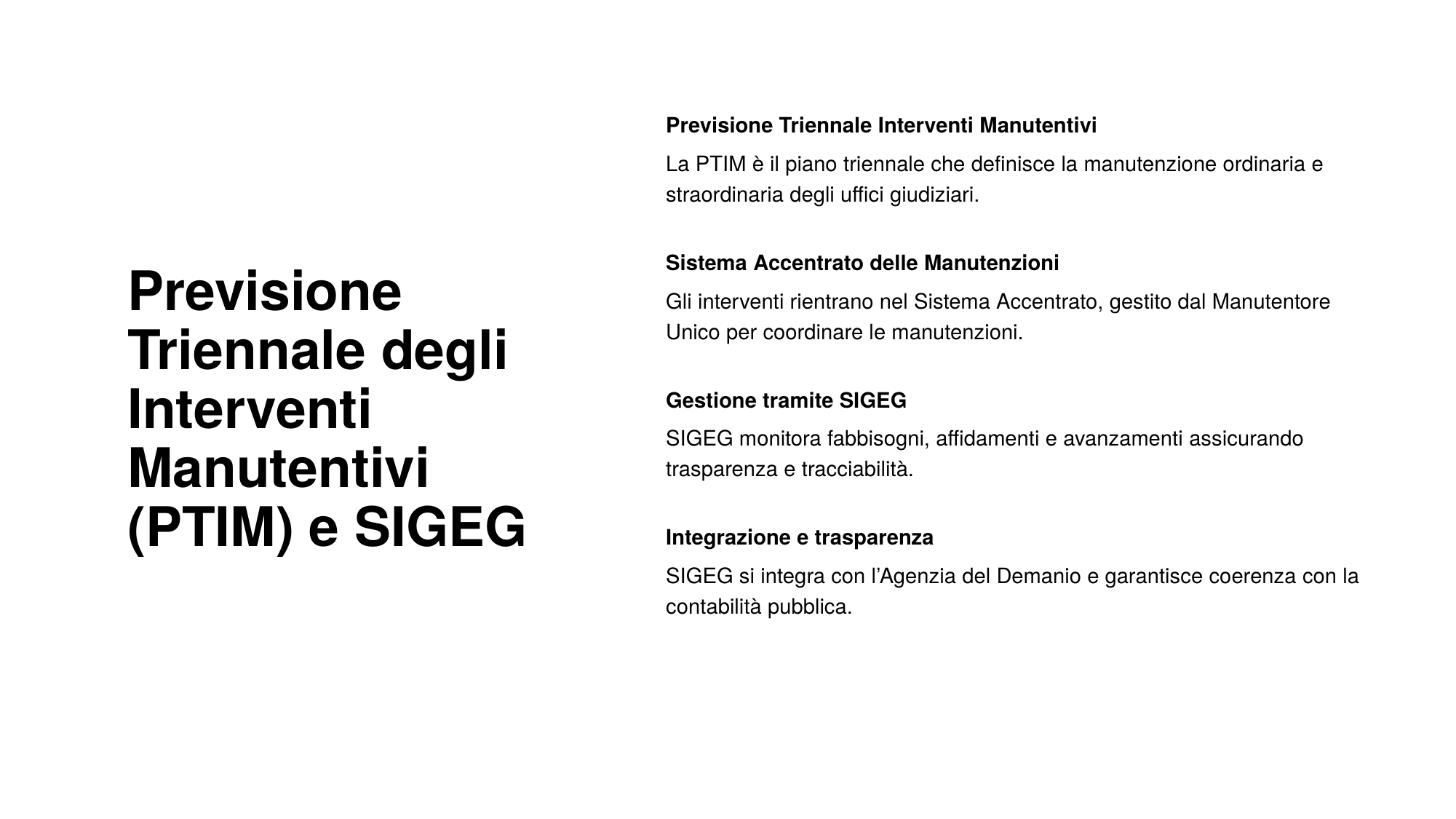

# Previsione Triennale degli Interventi Manutentivi (PTIM) e SIGEG
Previsione Triennale Interventi Manutentivi
La PTIM è il piano triennale che definisce la manutenzione ordinaria e straordinaria degli uffici giudiziari.
Sistema Accentrato delle Manutenzioni
Gli interventi rientrano nel Sistema Accentrato, gestito dal Manutentore Unico per coordinare le manutenzioni.
Gestione tramite SIGEG
SIGEG monitora fabbisogni, affidamenti e avanzamenti assicurando trasparenza e tracciabilità.
Integrazione e trasparenza
SIGEG si integra con l’Agenzia del Demanio e garantisce coerenza con la contabilità pubblica.